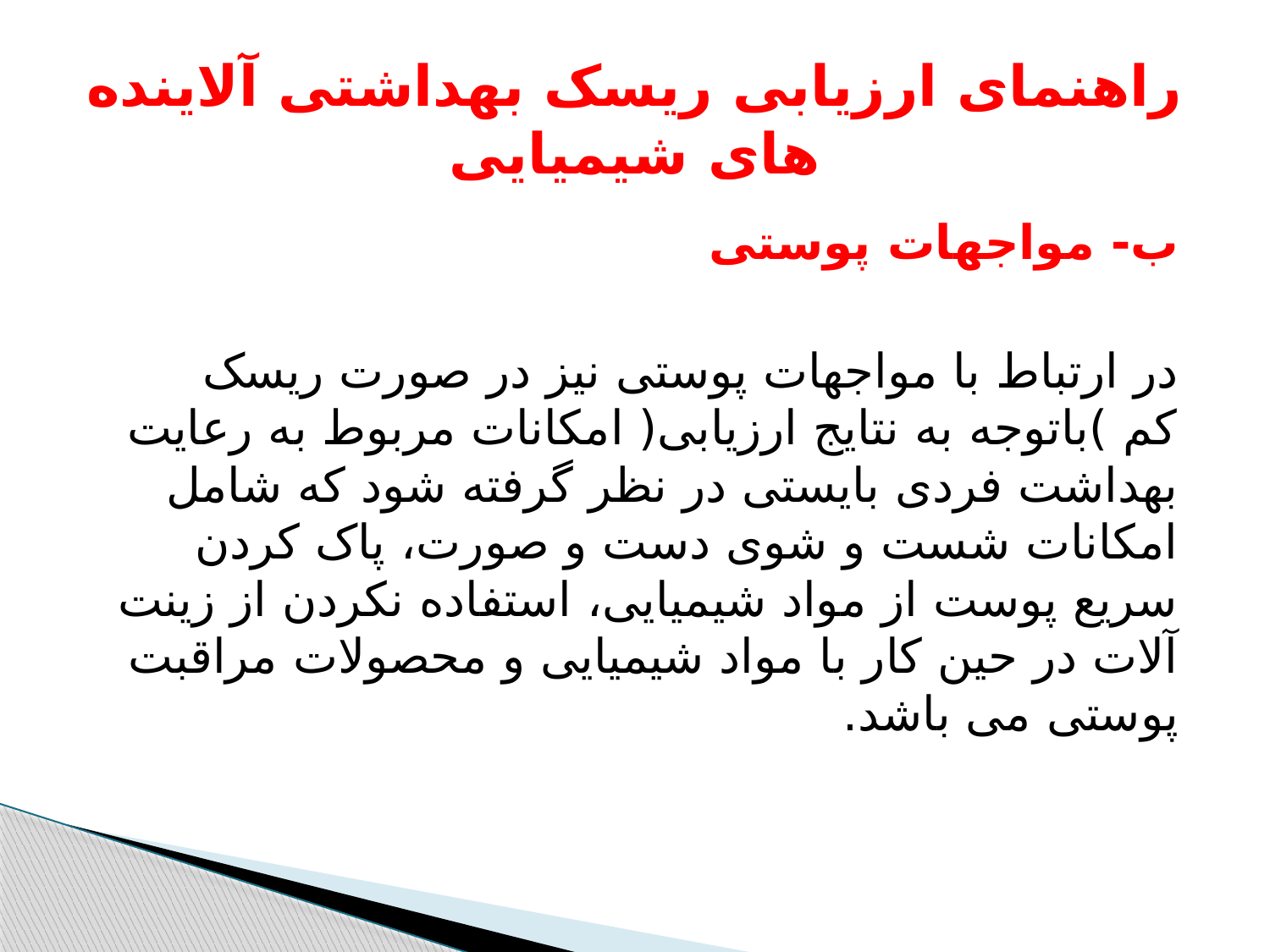

# راهنمای ارزیابی ریسک بهداشتی آلاینده های شیمیایی
ب- مواجهات پوستی

در ارتباط با مواجهات پوستی نیز در صورت ریسک کم )باتوجه به نتایج ارزیابی( امکانات مربوط به رعایت بهداشت فردی بایستی در نظر گرفته شود که شامل امکانات شست و شوی دست و صورت، پاک کردن سریع پوست از مواد شیمیایی، استفاده نکردن از زینت آلات در حین کار با مواد شیمیایی و محصولات مراقبت پوستی می باشد.